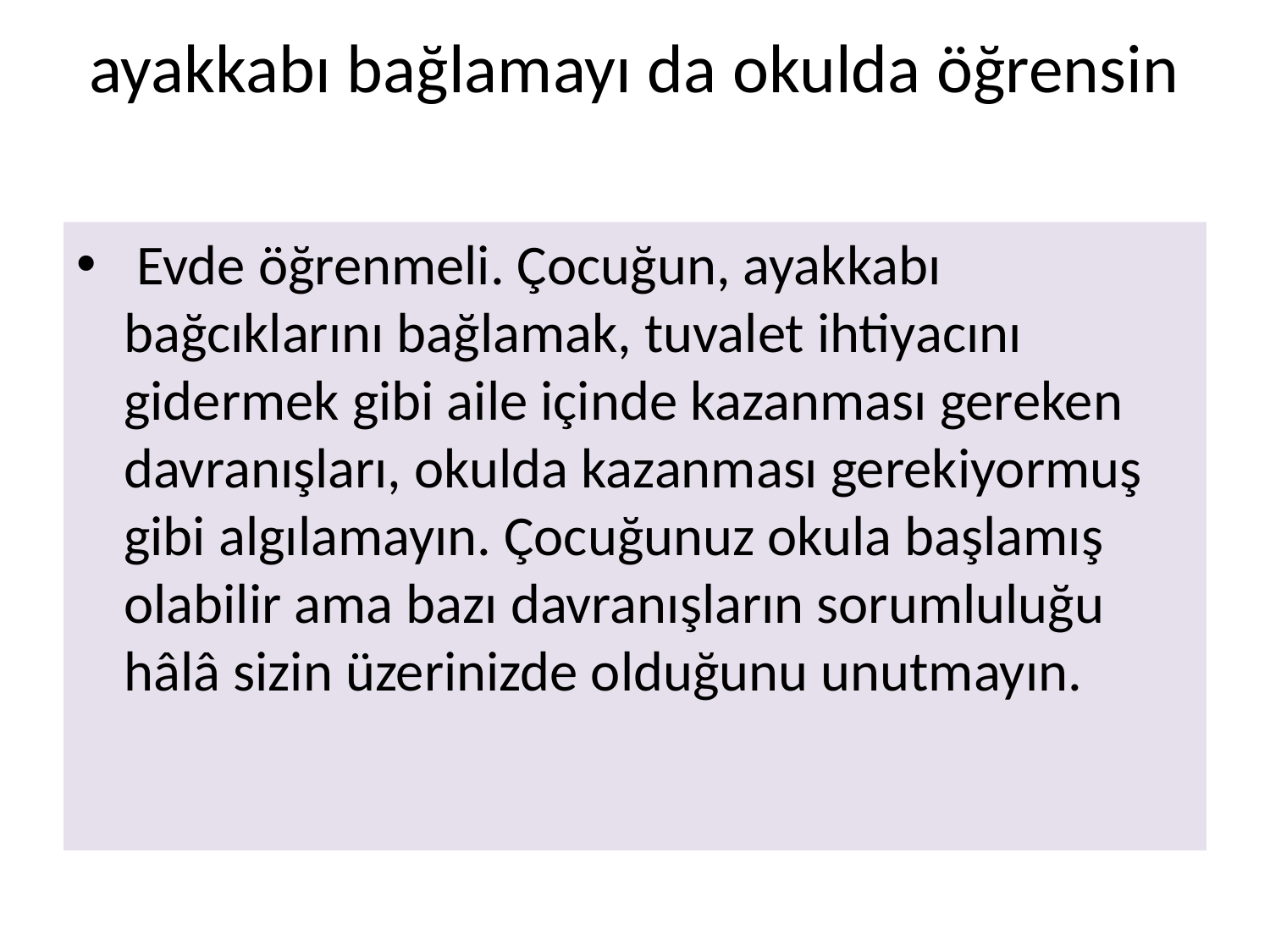

# ayakkabı bağlamayı da okulda öğrensin
 Evde öğrenmeli. Çocuğun, ayakkabı bağcıklarını bağlamak, tuvalet ihtiyacını gidermek gibi aile içinde kazanması gereken davranışları, okulda kazanması gerekiyormuş gibi algılamayın. Çocuğunuz okula başlamış olabilir ama bazı davranışların sorumluluğu hâlâ sizin üzerinizde olduğunu unutmayın.